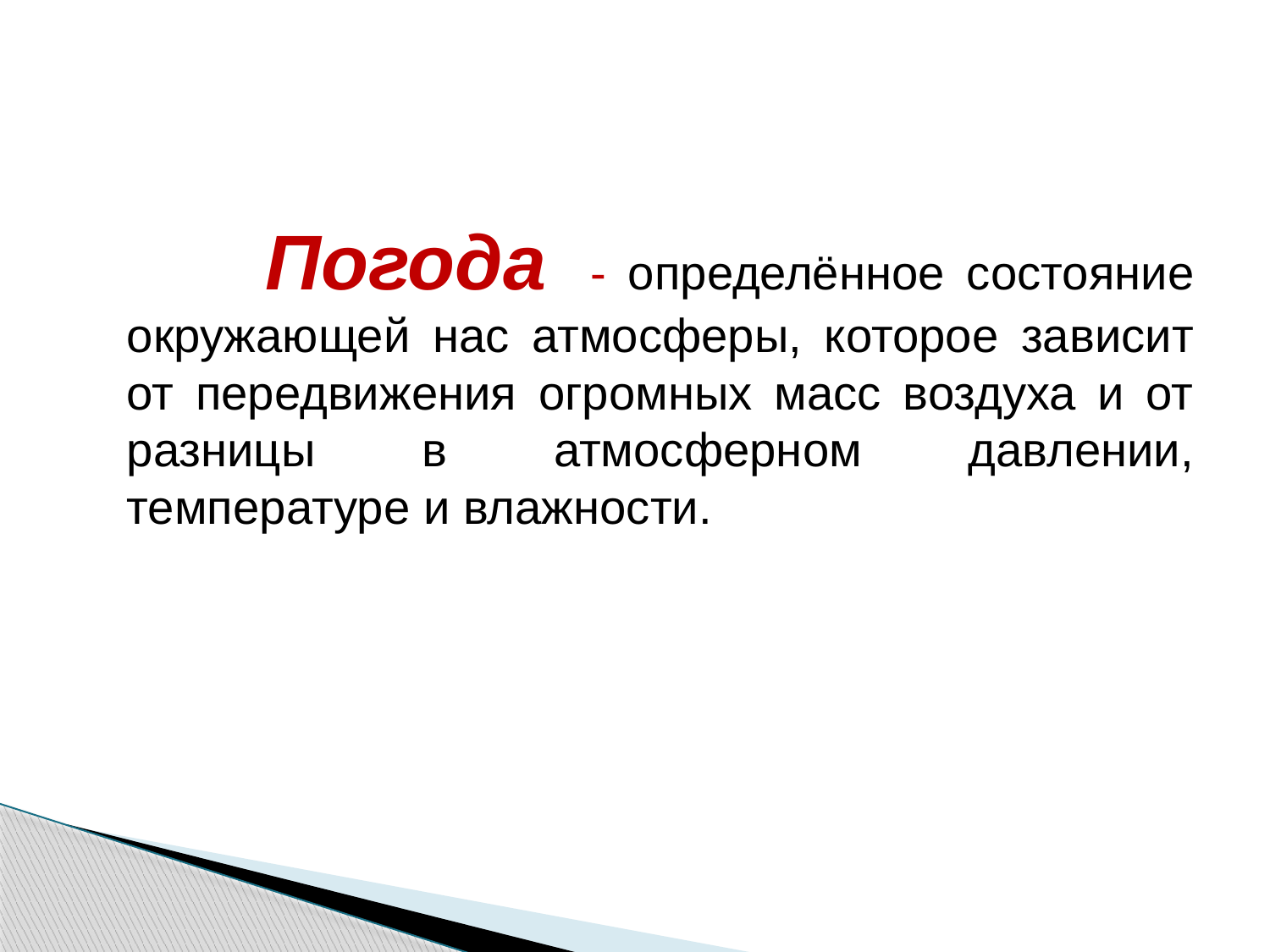

#
        Погода  - определённое состояние окружающей нас атмосферы, которое зависит от передвижения огромных масс воздуха и от разницы в атмосферном давлении, температуре и влажности.